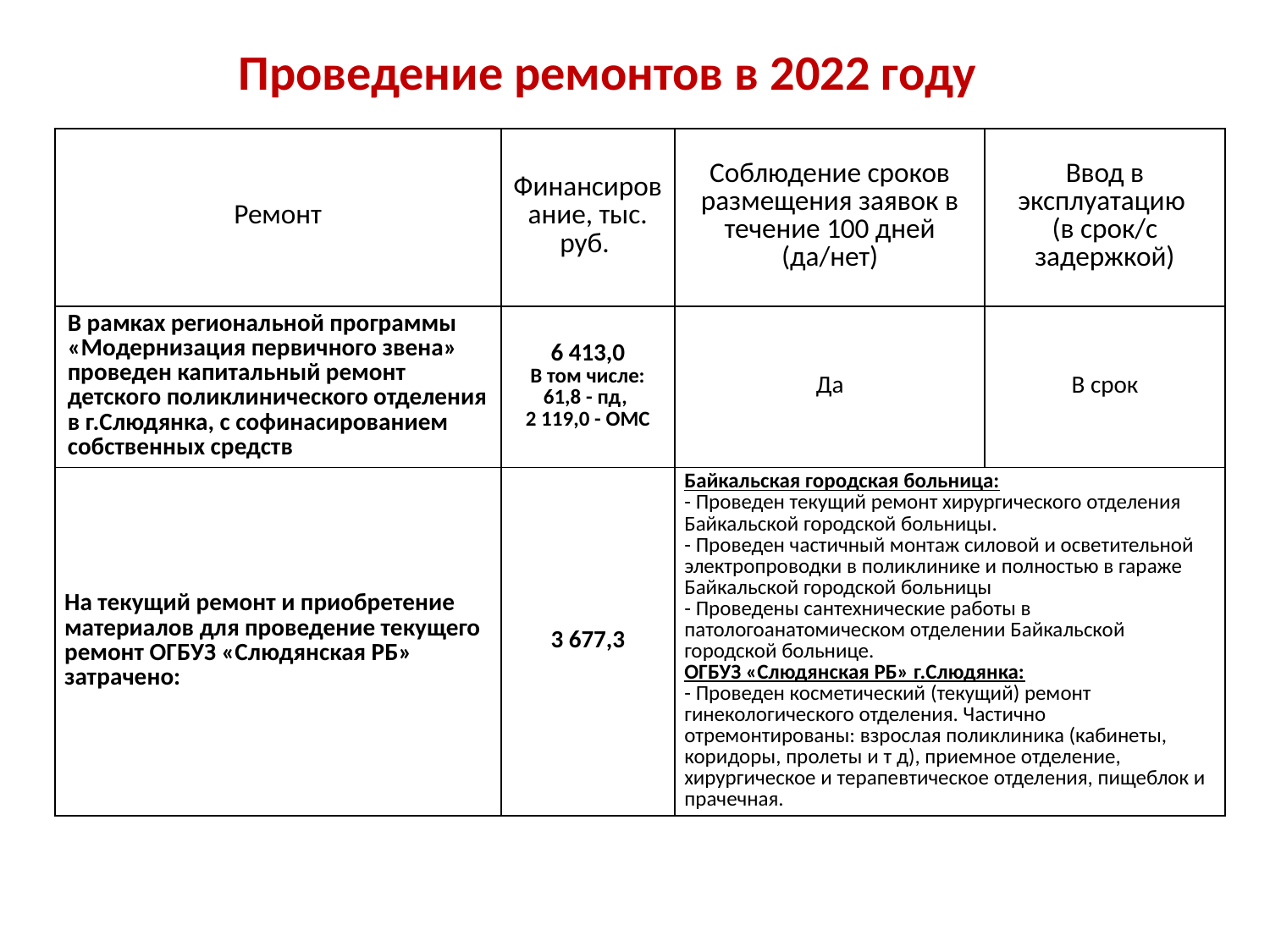

# Проведение ремонтов в 2022 году
| Ремонт | Финансирование, тыс. руб. | Соблюдение сроков размещения заявок в течение 100 дней (да/нет) | Ввод в эксплуатацию (в срок/с задержкой) |
| --- | --- | --- | --- |
| В рамках региональной программы «Модернизация первичного звена» проведен капитальный ремонт детского поликлинического отделения в г.Слюдянка, с софинасированием собственных средств | 6 413,0 В том числе: 61,8 - пд, 2 119,0 - ОМС | Да | В срок |
| На текущий ремонт и приобретение материалов для проведение текущего ремонт ОГБУЗ «Слюдянская РБ» затрачено: | 3 677,3 | Байкальская городская больница: - Проведен текущий ремонт хирургического отделения Байкальской городской больницы. - Проведен частичный монтаж силовой и осветительной электропроводки в поликлинике и полностью в гараже Байкальской городской больницы - Проведены сантехнические работы в патологоанатомическом отделении Байкальской городской больнице. ОГБУЗ «Слюдянская РБ» г.Слюдянка: - Проведен косметический (текущий) ремонт гинекологического отделения. Частично отремонтированы: взрослая поликлиника (кабинеты, коридоры, пролеты и т д), приемное отделение, хирургическое и терапевтическое отделения, пищеблок и прачечная. |  |